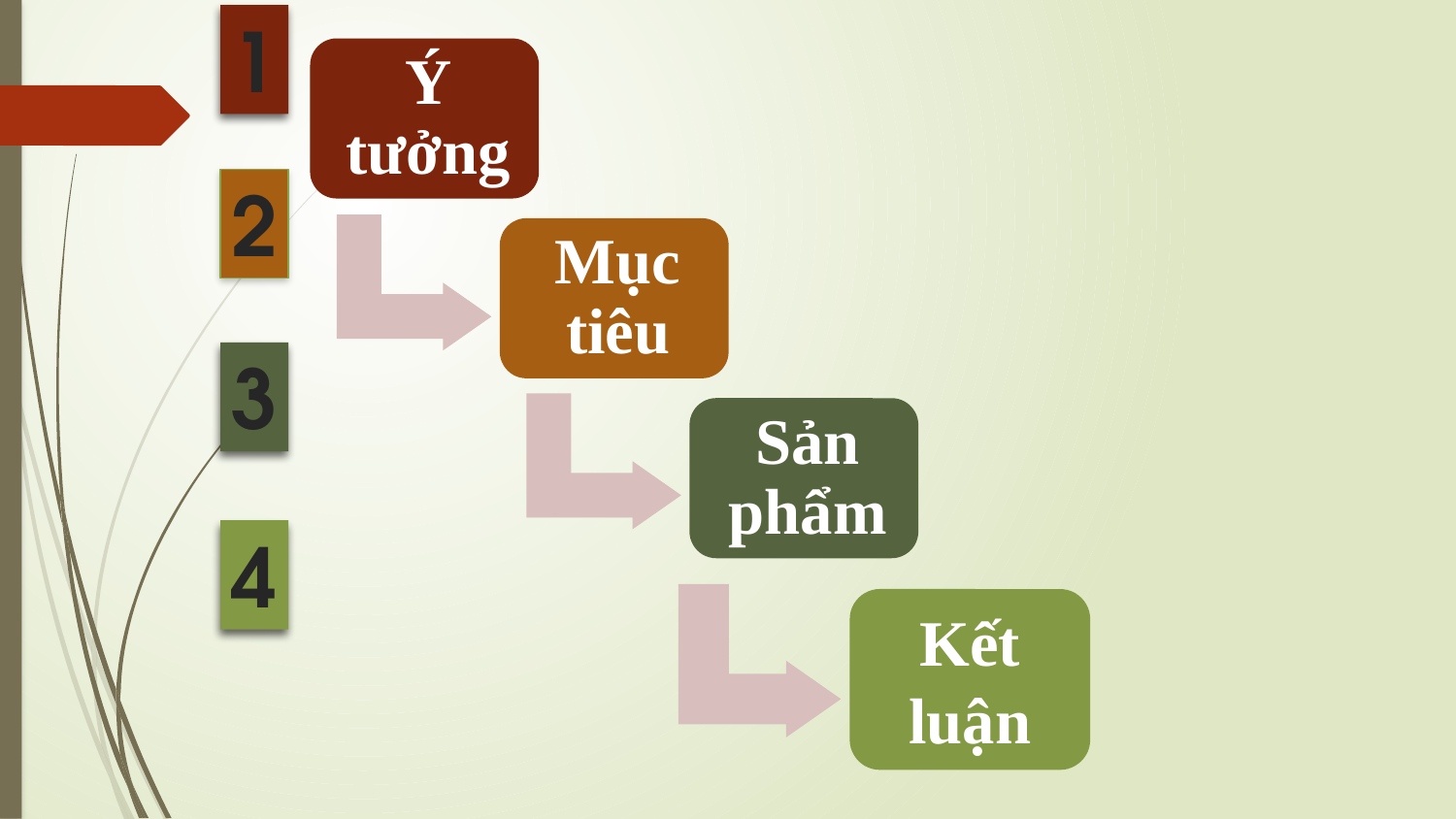

Ý tưởng

Mục tiêu

Sản phẩm

1
2
3
4

Kết luận